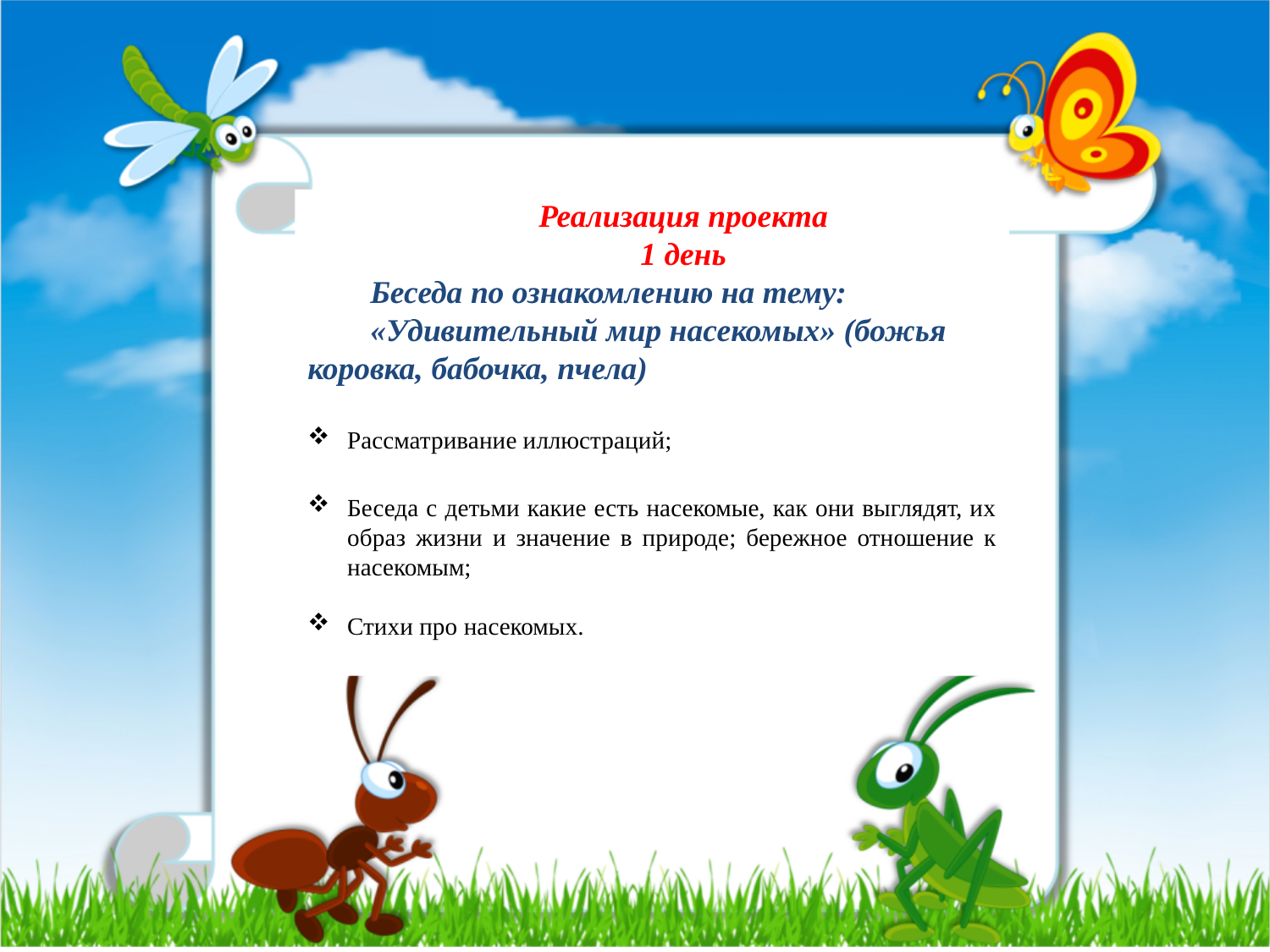

Реализация проекта
1 день
Беседа по ознакомлению на тему:
«Удивительный мир насекомых» (божья коровка, бабочка, пчела)

Рассматривание иллюстраций;

Беседа с детьми какие есть насекомые, как они выглядят, их образ жизни и значение в природе; бережное отношение к насекомым;

Стихи про насекомых.